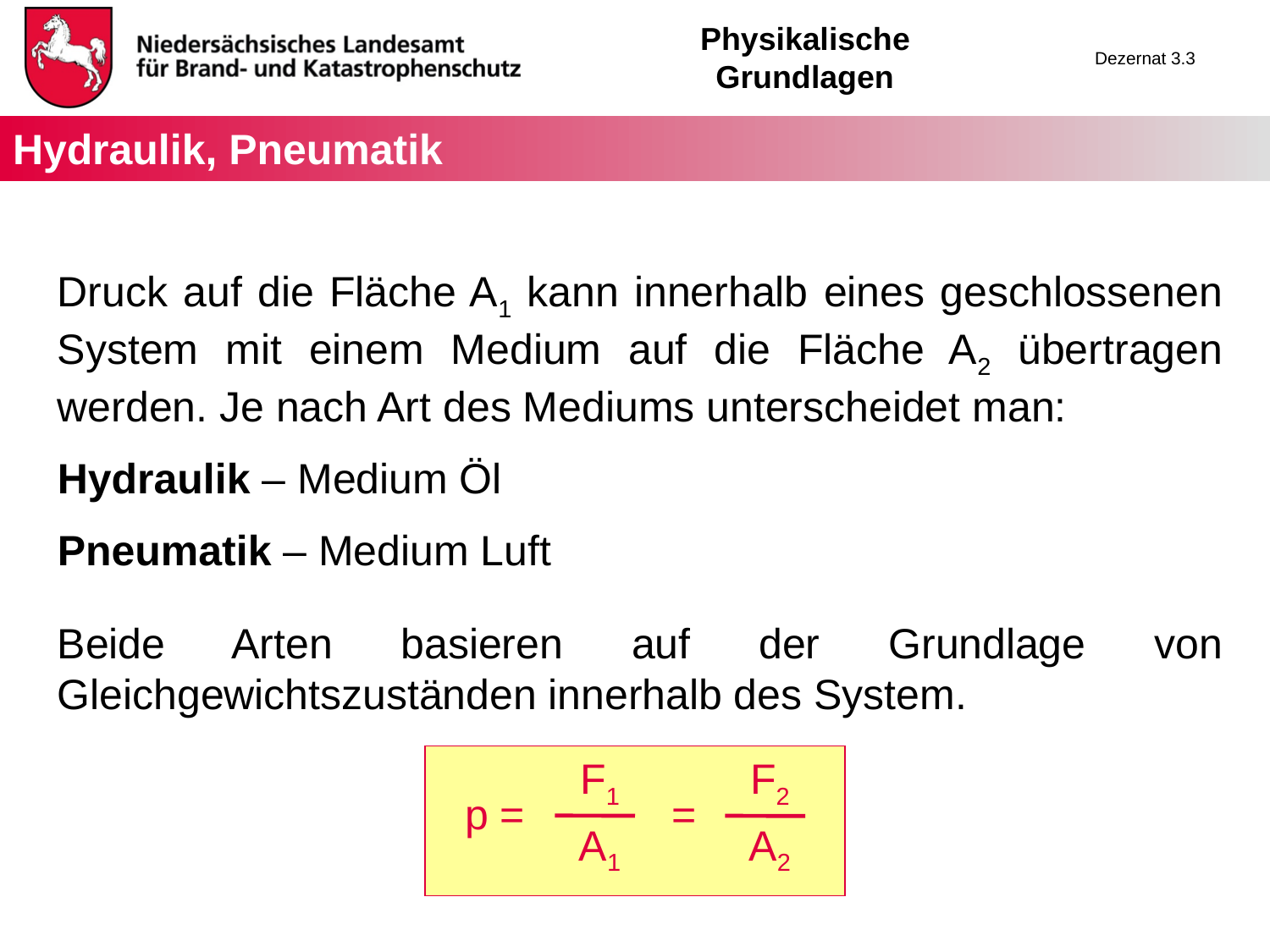

# Hydraulik, Pneumatik

Druck auf die Fläche A1 kann innerhalb eines geschlossenen System mit einem Medium auf die Fläche A2 übertragen werden. Je nach Art des Mediums unterscheidet man:
Hydraulik – Medium Öl
Pneumatik – Medium Luft

Beide Arten basieren auf der Grundlage von Gleichgewichtszuständen innerhalb des System.

F1
A1
F2
A2
    p =		=